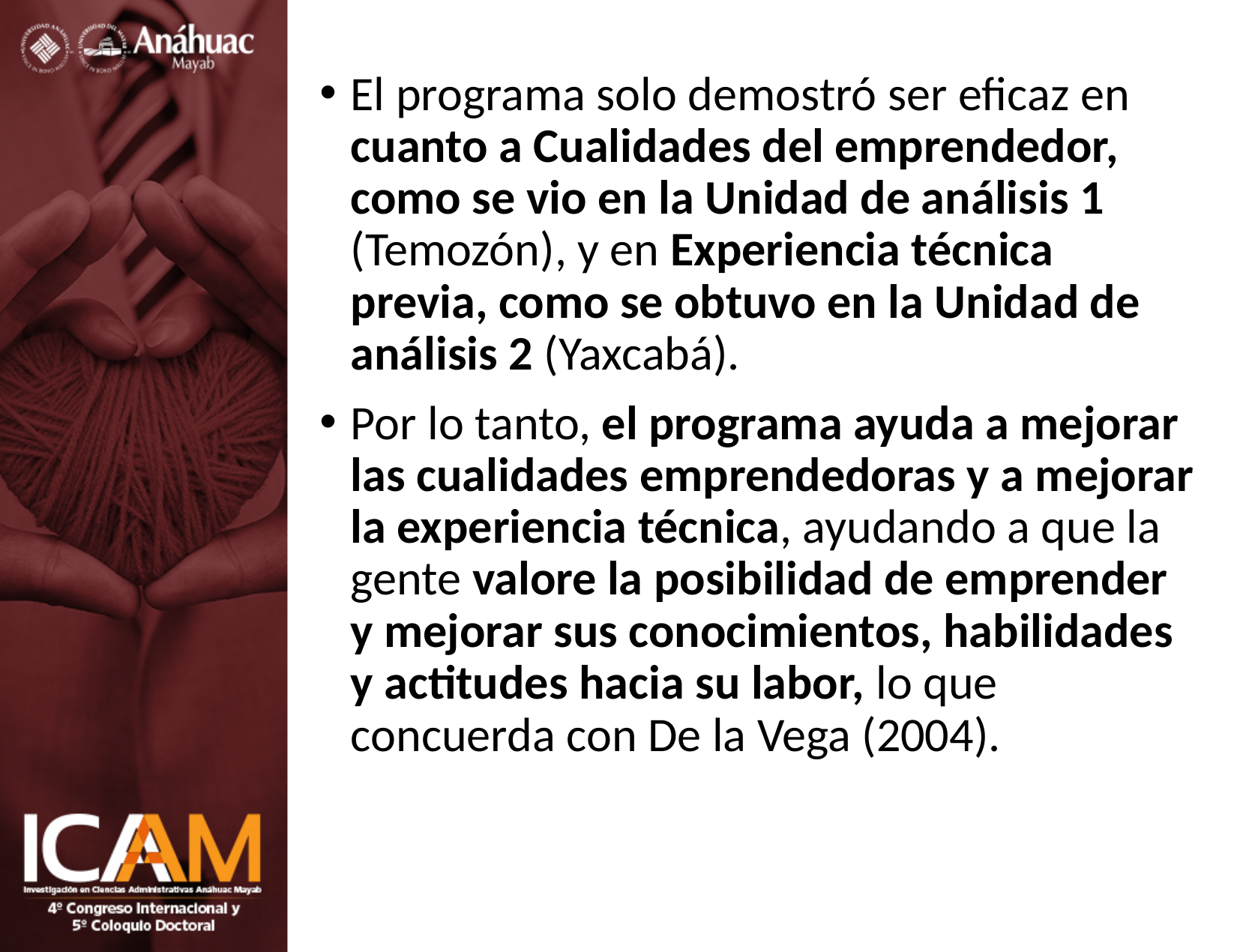

El programa solo demostró ser eficaz en cuanto a Cualidades del emprendedor, como se vio en la Unidad de análisis 1 (Temozón), y en Experiencia técnica previa, como se obtuvo en la Unidad de análisis 2 (Yaxcabá).
Por lo tanto, el programa ayuda a mejorar las cualidades emprendedoras y a mejorar la experiencia técnica, ayudando a que la gente valore la posibilidad de emprender y mejorar sus conocimientos, habilidades y actitudes hacia su labor, lo que concuerda con De la Vega (2004).